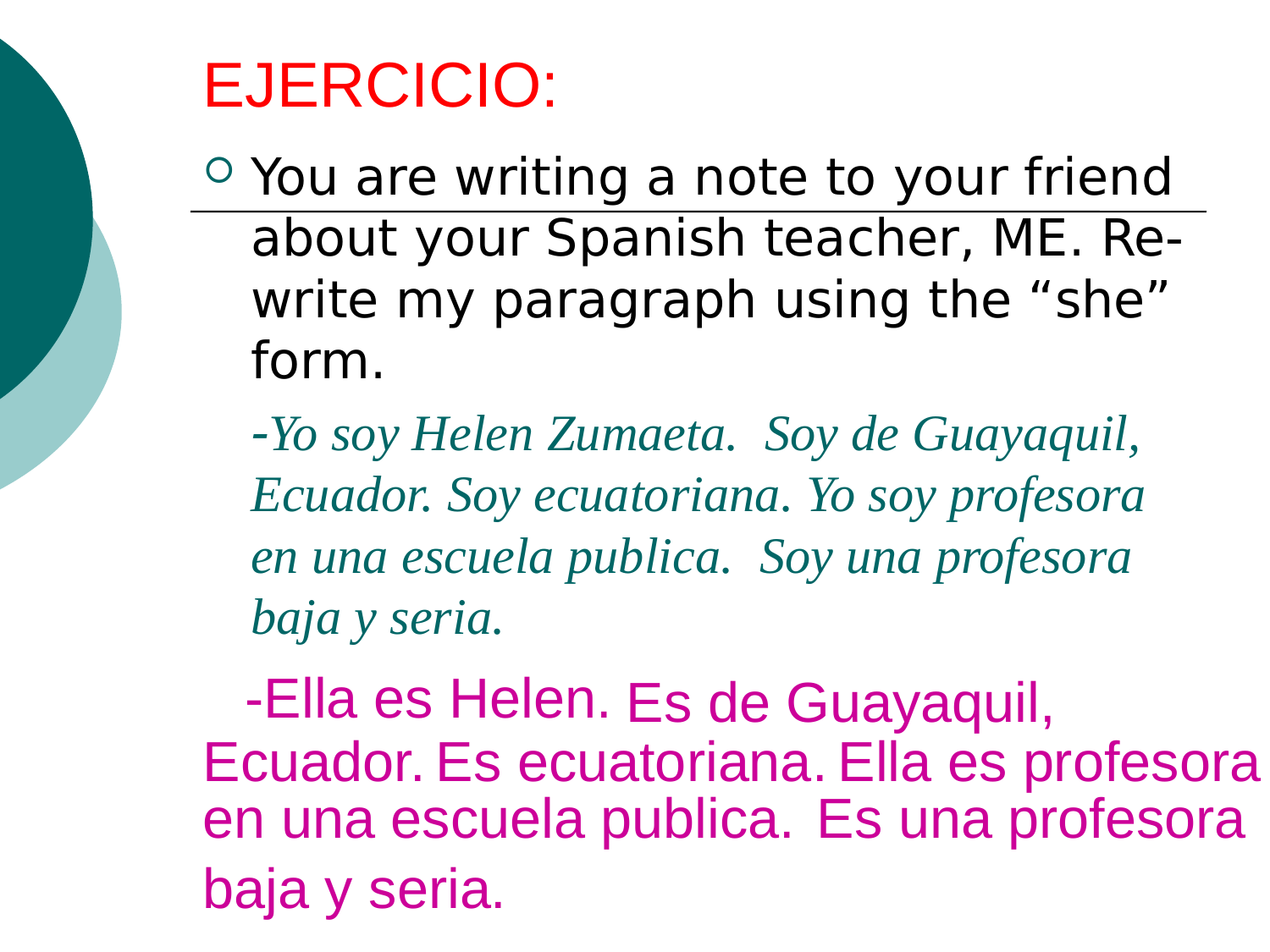

# EJERCICIO:
You are writing a note to your friend about your Spanish teacher, ME. Re-write my paragraph using the “she” form.
	-Yo soy Helen Zumaeta.  Soy de Guayaquil, Ecuador. Soy ecuatoriana. Yo soy profesora en una escuela publica.  Soy una profesora baja y seria.

-Ella es Helen.
Es de Guayaquil,
Ecuador.
Es ecuatoriana.
Ella es profesora
en una escuela publica.
Es una profesora
baja y seria.